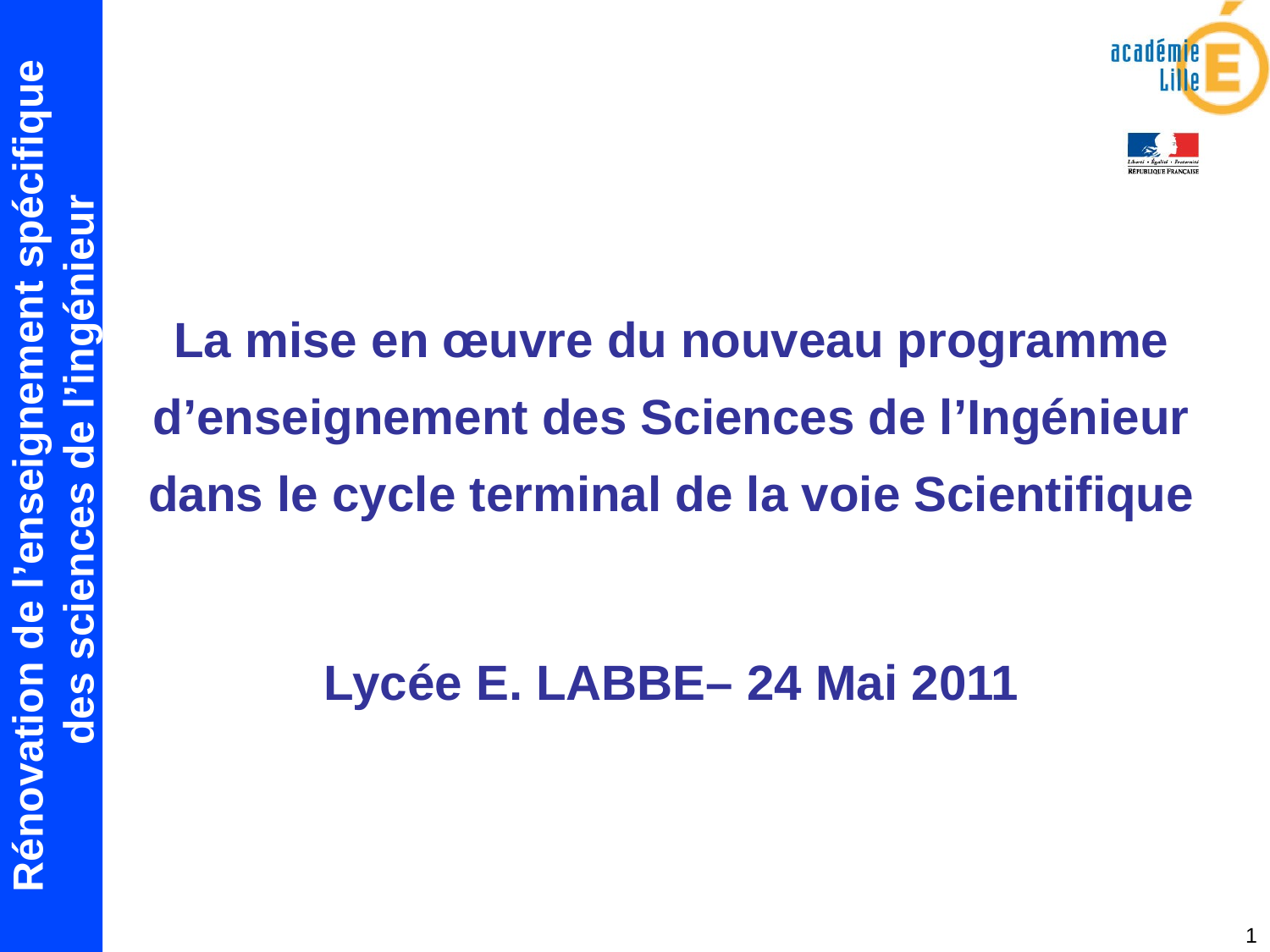

La mise en œuvre du nouveau programme d’enseignement des Sciences de l’Ingénieur dans le cycle terminal de la voie Scientifique

Lycée E. LABBE– 24 Mai 2011
1